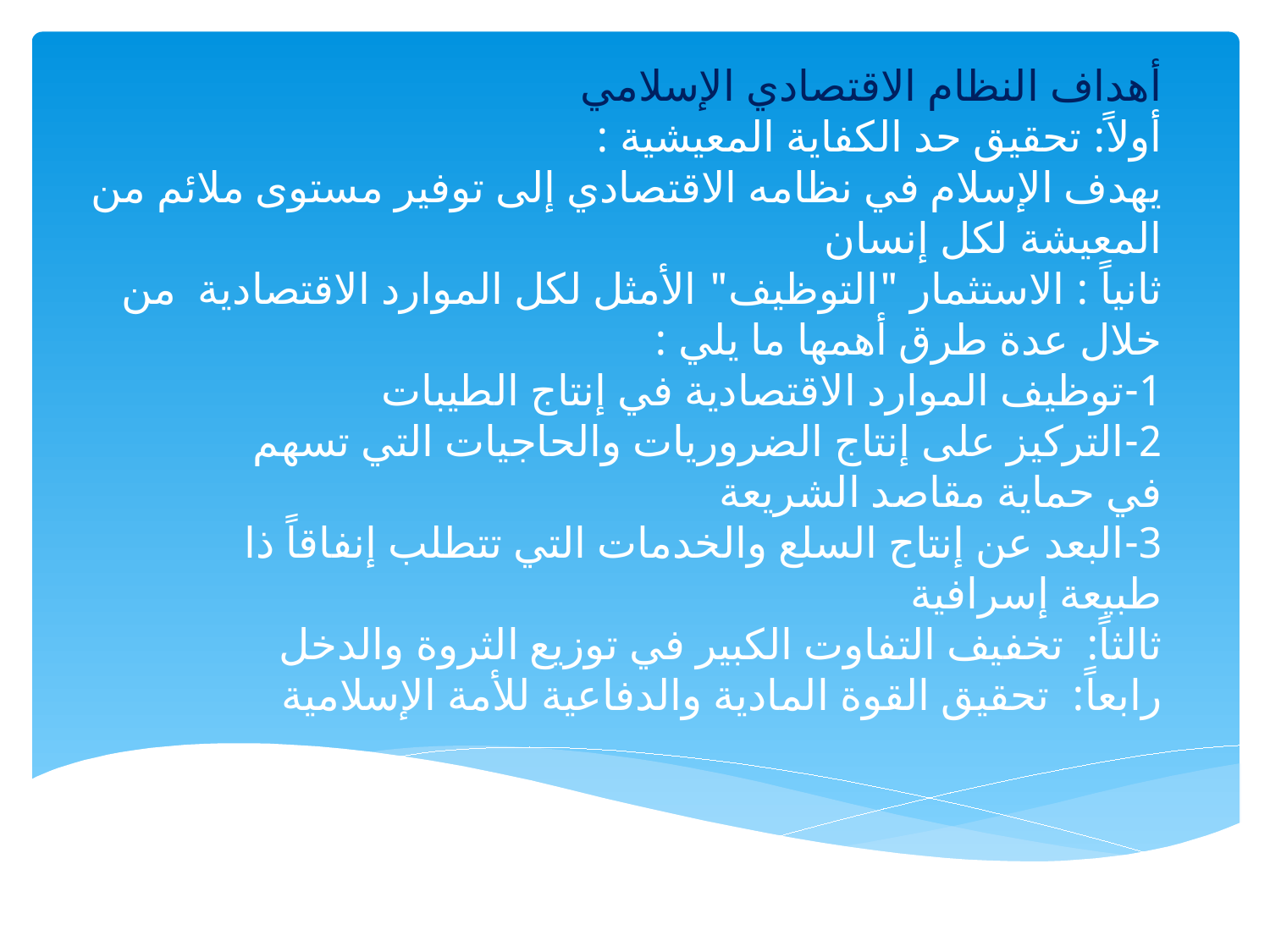

أهداف النظام الاقتصادي الإسلامي
أولاً: تحقيق حد الكفاية المعيشية :
يهدف الإسلام في نظامه الاقتصادي إلى توفير مستوى ملائم من المعيشة لكل إنسان
ثانياً : الاستثمار "التوظيف" الأمثل لكل الموارد الاقتصادية  من خلال عدة طرق أهمها ما يلي :
	1-توظيف الموارد الاقتصادية في إنتاج الطيبات
	2-التركيز على إنتاج الضروريات والحاجيات التي تسهم في حماية مقاصد الشريعة
	3-البعد عن إنتاج السلع والخدمات التي تتطلب إنفاقاً ذا طبيعة إسرافية
ثالثاً:  تخفيف التفاوت الكبير في توزيع الثروة والدخل
رابعاً:  تحقيق القوة المادية والدفاعية للأمة الإسلامية
#